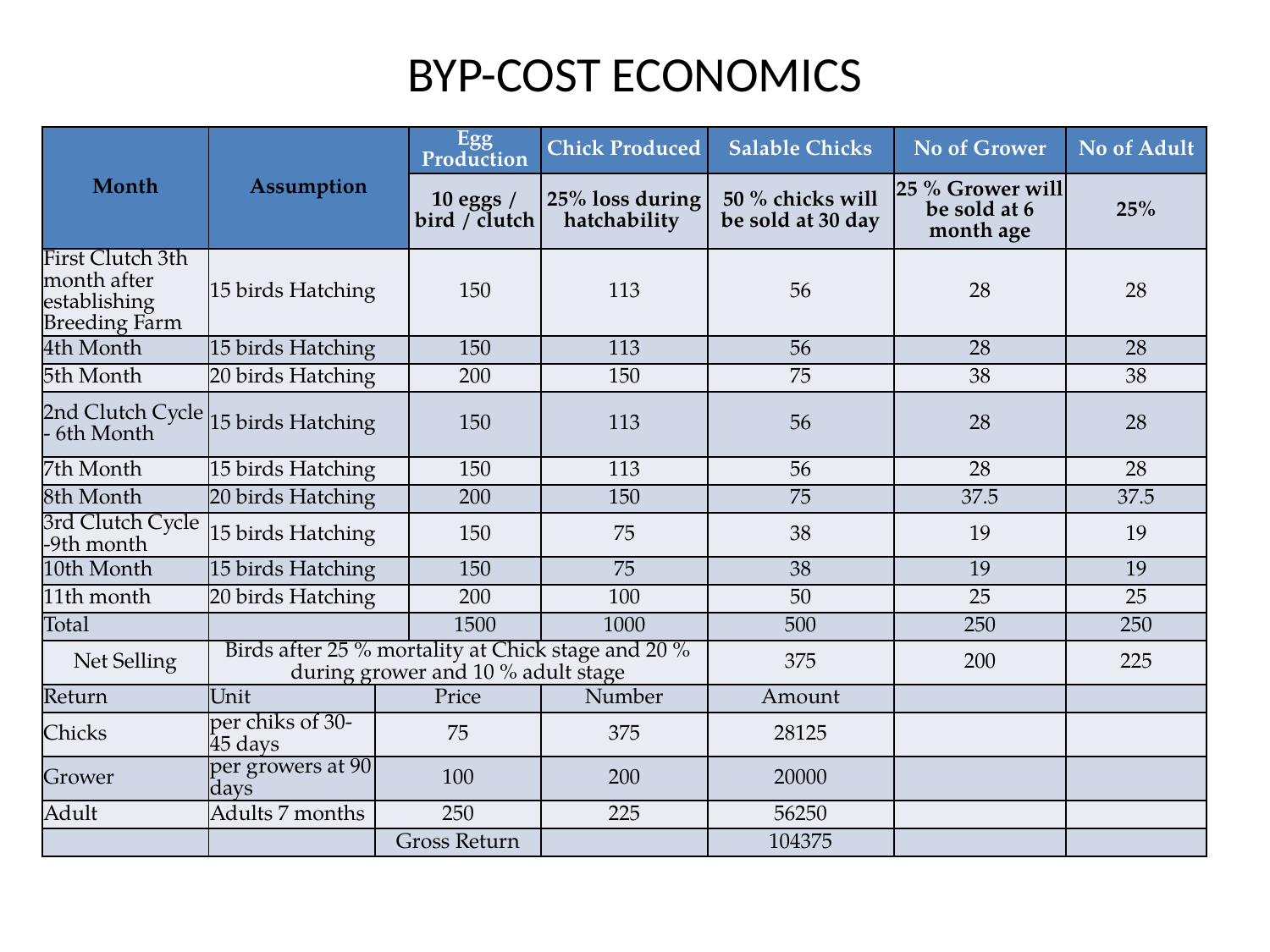

# BYP-COST ECONOMICS
| Month | Assumption | Egg Production | Egg Production | Chick Produced | Salable Chicks | No of Grower | No of Adult |
| --- | --- | --- | --- | --- | --- | --- | --- |
|  |  | 10 eggs / bird / clutch | 10 eggs / bird / clutch | 25% loss during hatchability | 50 % chicks will be sold at 30 day | 25 % Grower will be sold at 6 month age | 25% |
| First Clutch 3th month after establishing Breeding Farm | 15 birds Hatching | 150 | 150 | 113 | 56 | 28 | 28 |
| 4th Month | 15 birds Hatching | 150 | 150 | 113 | 56 | 28 | 28 |
| 5th Month | 20 birds Hatching | 200 | 200 | 150 | 75 | 38 | 38 |
| 2nd Clutch Cycle - 6th Month | 15 birds Hatching | 150 | 150 | 113 | 56 | 28 | 28 |
| 7th Month | 15 birds Hatching | 150 | 150 | 113 | 56 | 28 | 28 |
| 8th Month | 20 birds Hatching | 200 | 200 | 150 | 75 | 37.5 | 37.5 |
| 3rd Clutch Cycle -9th month | 15 birds Hatching | 150 | 150 | 75 | 38 | 19 | 19 |
| 10th Month | 15 birds Hatching | 150 | 150 | 75 | 38 | 19 | 19 |
| 11th month | 20 birds Hatching | 200 | 200 | 100 | 50 | 25 | 25 |
| Total |  | 1500 | 1500 | 1000 | 500 | 250 | 250 |
| Net Selling | Birds after 25 % mortality at Chick stage and 20 % during grower and 10 % adult stage |  |  |  | 375 | 200 | 225 |
| Return | Unit | Price |  | Number | Amount |  |  |
| Chicks | per chiks of 30-45 days | 75 |  | 375 | 28125 |  |  |
| Grower | per growers at 90 days | 100 |  | 200 | 20000 |  |  |
| Adult | Adults 7 months | 250 |  | 225 | 56250 |  |  |
|  |  | Gross Return |  |  | 104375 |  |  |